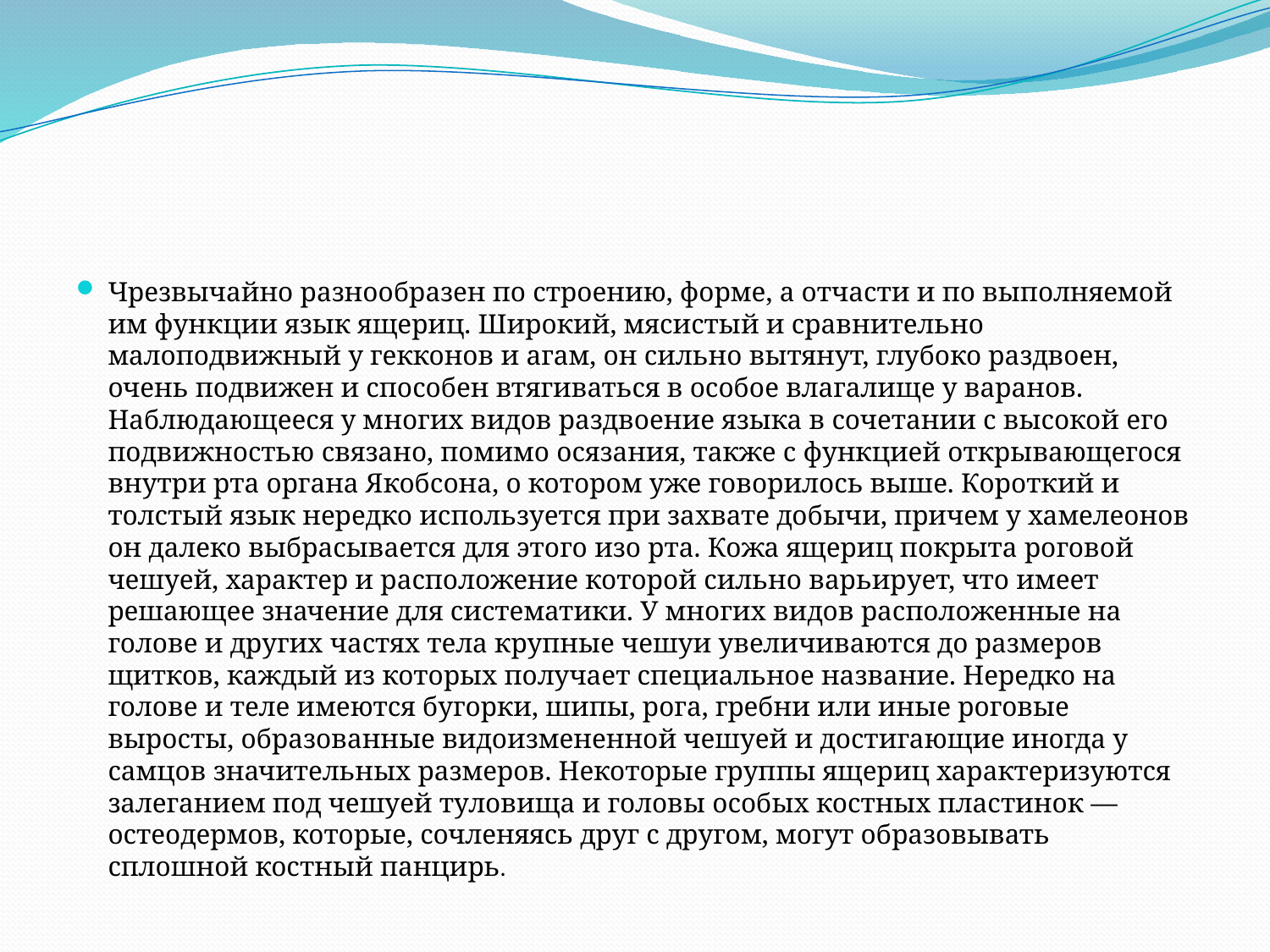

#
Чрезвычайно разнообразен по строению, форме, а отчасти и по выполняемой им функции язык ящериц. Широкий, мясистый и сравнительно малоподвижный у гекконов и агам, он сильно вытянут, глубоко раздвоен, очень подвижен и способен втягиваться в особое влагалище у варанов. Наблюдающееся у многих видов раздвоение языка в сочетании с высокой его подвижностью связано, помимо осязания, также с функцией открывающегося внутри рта органа Якобсона, о котором уже говорилось выше. Короткий и толстый язык нередко используется при захвате добычи, причем у хамелеонов он далеко выбрасывается для этого изо рта. Кожа ящериц покрыта роговой чешуей, характер и расположение которой сильно варьирует, что имеет решающее значение для систематики. У многих видов расположенные на голове и других частях тела крупные чешуи увеличиваются до размеров щитков, каждый из которых получает специальное название. Нередко на голове и теле имеются бугорки, шипы, рога, гребни или иные роговые выросты, образованные видоизмененной чешуей и достигающие иногда у самцов значительных размеров. Некоторые группы ящериц характеризуются залеганием под чешуей туловища и головы особых костных пластинок — остеодермов, которые, сочленяясь друг с другом, могут образовывать сплошной костный панцирь.